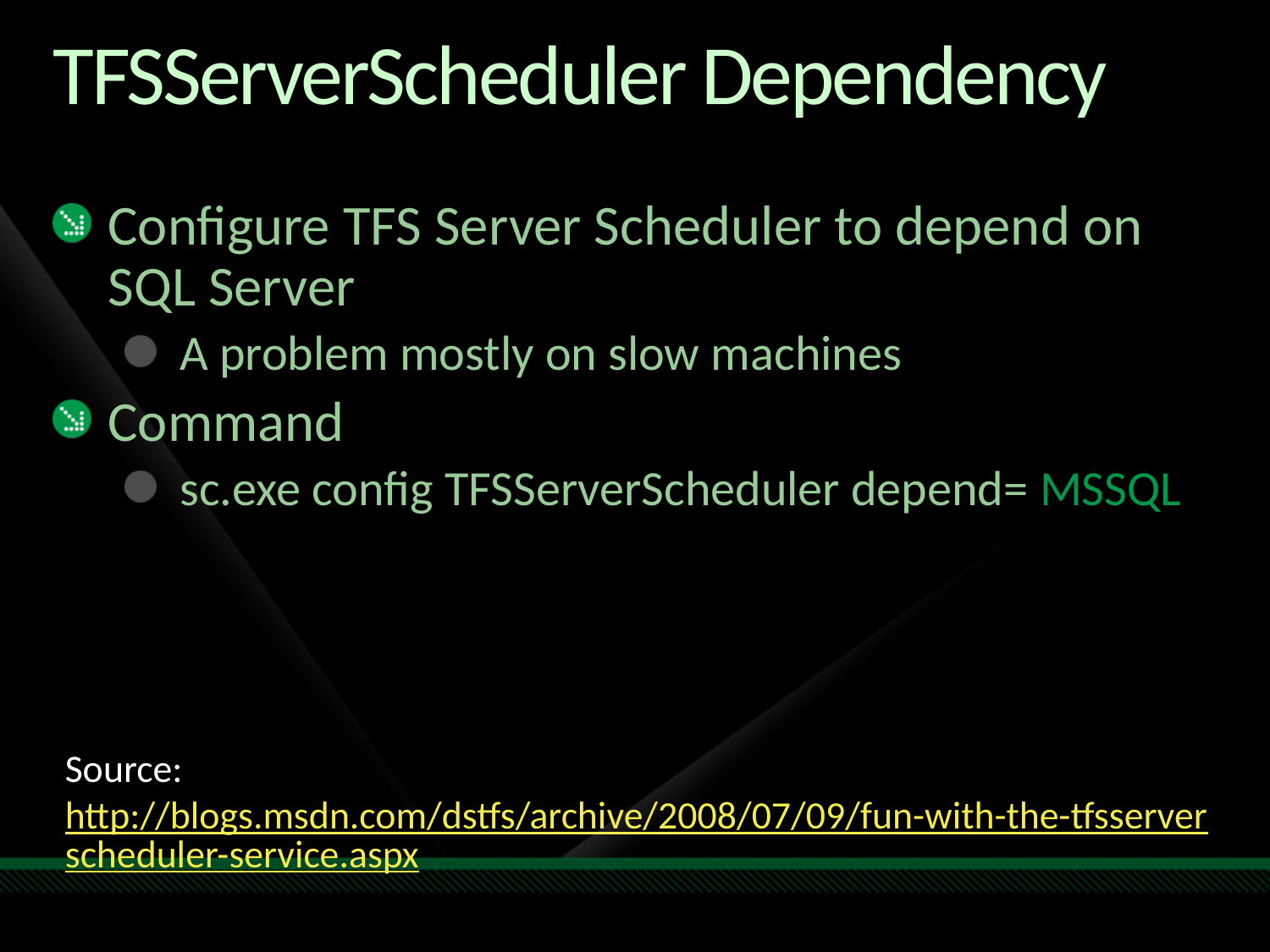

# TFSServerScheduler Dependency
Configure TFS Server Scheduler to depend on SQL Server
A problem mostly on slow machines
Command
sc.exe config TFSServerScheduler depend= MSSQL
Source: http://blogs.msdn.com/dstfs/archive/2008/07/09/fun-with-the-tfsserverscheduler-service.aspx